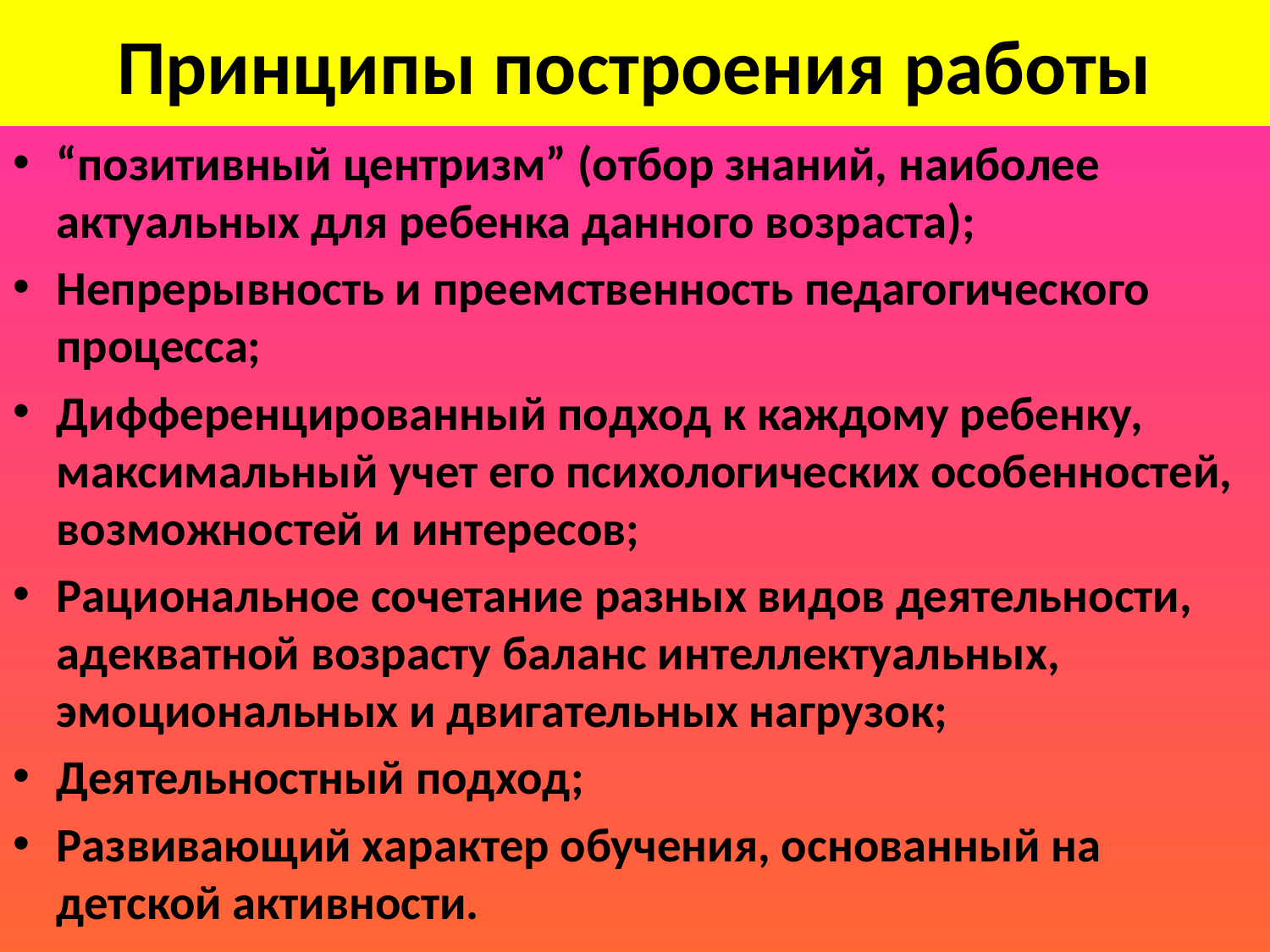

# Принципы построения работы
“позитивный центризм” (отбор знаний, наиболее актуальных для ребенка данного возраста);
Непрерывность и преемственность педагогического процесса;
Дифференцированный подход к каждому ребенку, максимальный учет его психологических особенностей, возможностей и интересов;
Рациональное сочетание разных видов деятельности, адекватной возрасту баланс интеллектуальных, эмоциональных и двигательных нагрузок;
Деятельностный подход;
Развивающий характер обучения, основанный на детской активности.